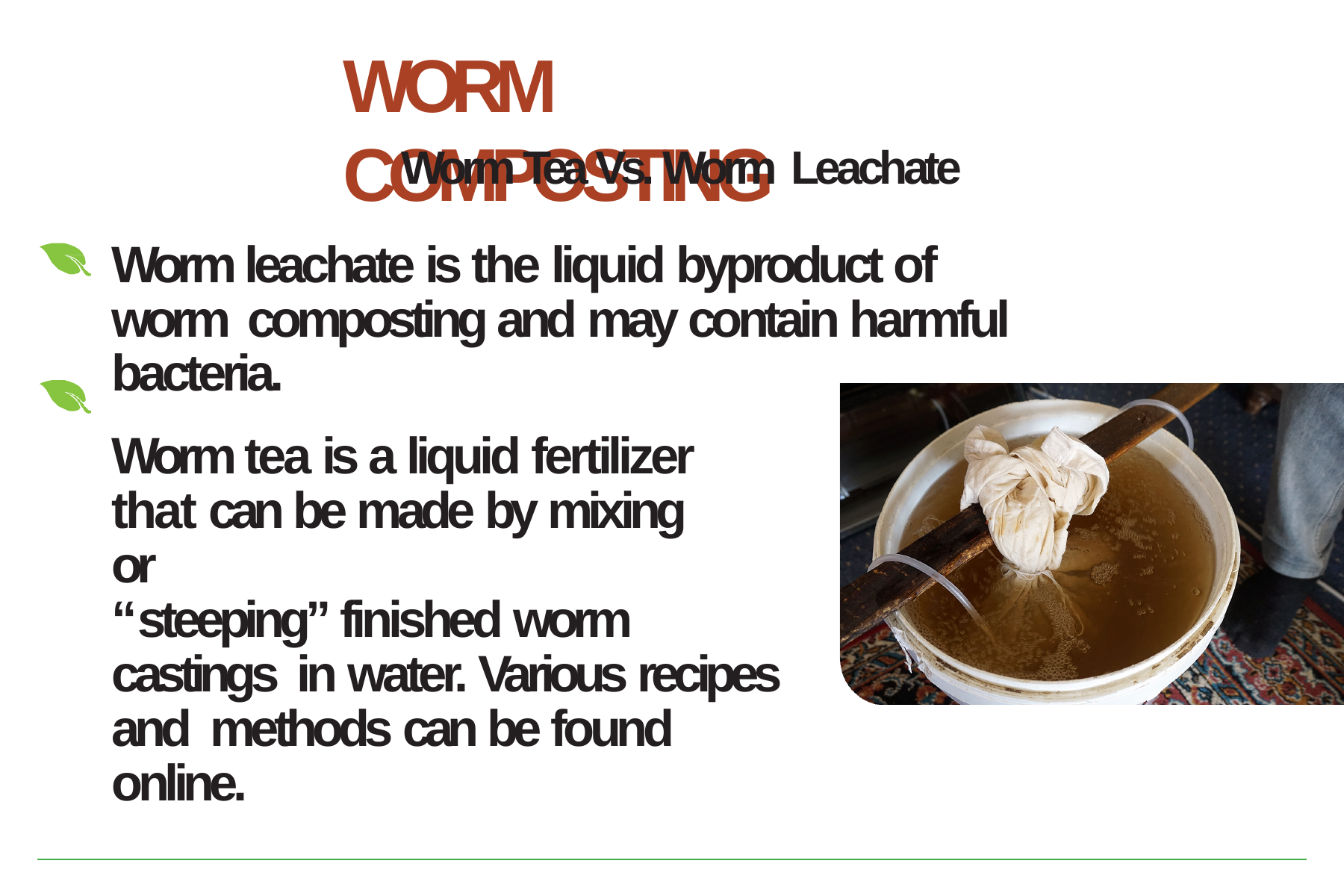

# WORM COMPOSTING
Worm Tea Vs. Worm Leachate

Worm leachate is the liquid byproduct of worm  composting and may contain harmful bacteria.
Worm tea is a liquid fertilizer  that can be made by mixing or
“steeping” finished worm castings  in water. Various recipes and  methods can be found online.

For more information on worm leachate versus worm tea, visit:
https://www.solanacenter.org/resources/compost-it-yourself/compost-tea-worm-tea-leachate